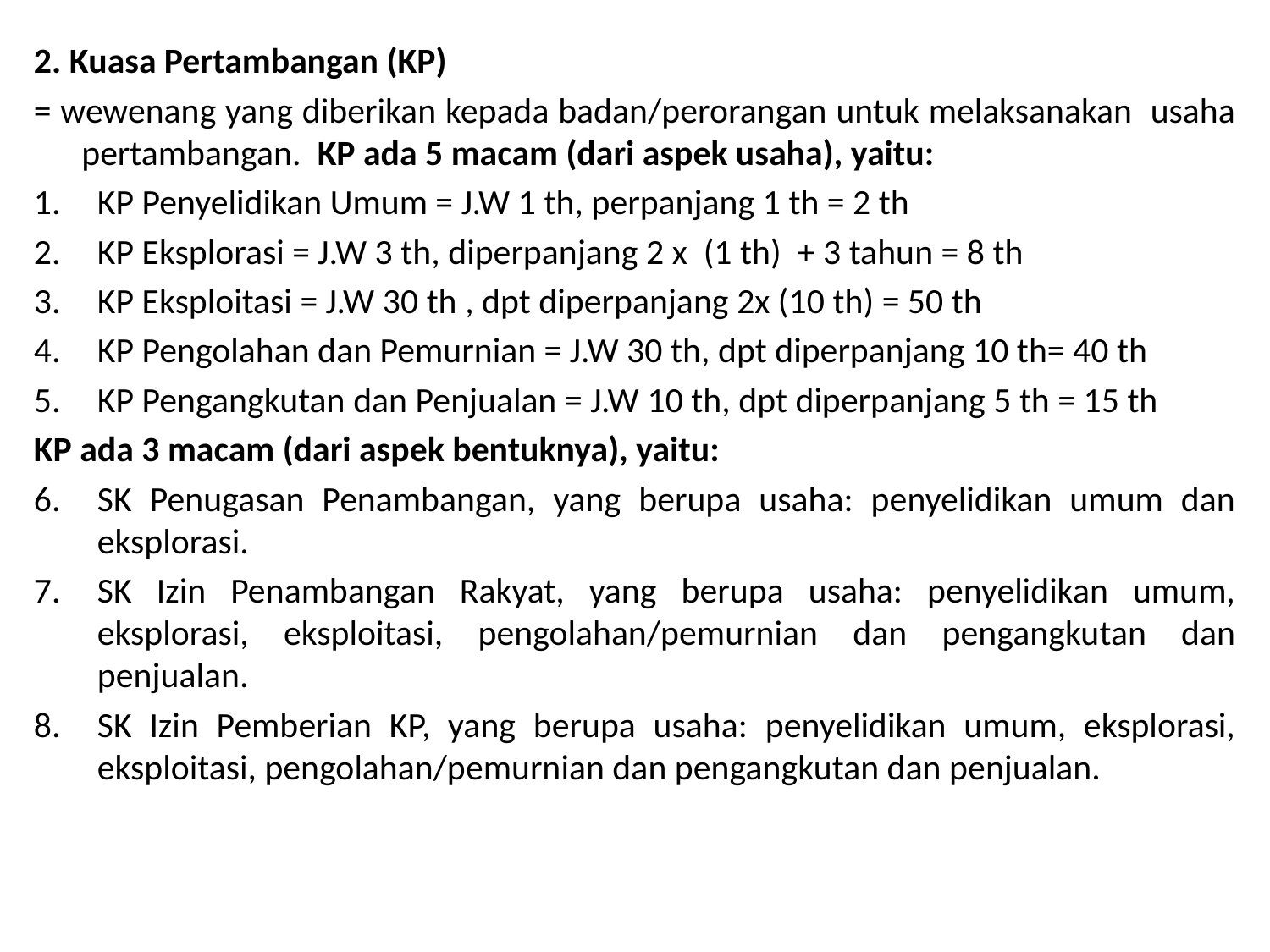

2. Kuasa Pertambangan (KP)
= wewenang yang diberikan kepada badan/perorangan untuk melaksanakan  usaha pertambangan.  KP ada 5 macam (dari aspek usaha), yaitu:
KP Penyelidikan Umum = J.W 1 th, perpanjang 1 th = 2 th
KP Eksplorasi = J.W 3 th, diperpanjang 2 x  (1 th)  + 3 tahun = 8 th
KP Eksploitasi = J.W 30 th , dpt diperpanjang 2x (10 th) = 50 th
KP Pengolahan dan Pemurnian = J.W 30 th, dpt diperpanjang 10 th= 40 th
KP Pengangkutan dan Penjualan = J.W 10 th, dpt diperpanjang 5 th = 15 th
KP ada 3 macam (dari aspek bentuknya), yaitu:
SK Penugasan Penambangan, yang berupa usaha: penyelidikan umum dan eksplorasi.
SK Izin Penambangan Rakyat, yang berupa usaha: penyelidikan umum, eksplorasi, eksploitasi, pengolahan/pemurnian dan pengangkutan dan penjualan.
SK Izin Pemberian KP, yang berupa usaha: penyelidikan umum, eksplorasi, eksploitasi, pengolahan/pemurnian dan pengangkutan dan penjualan.